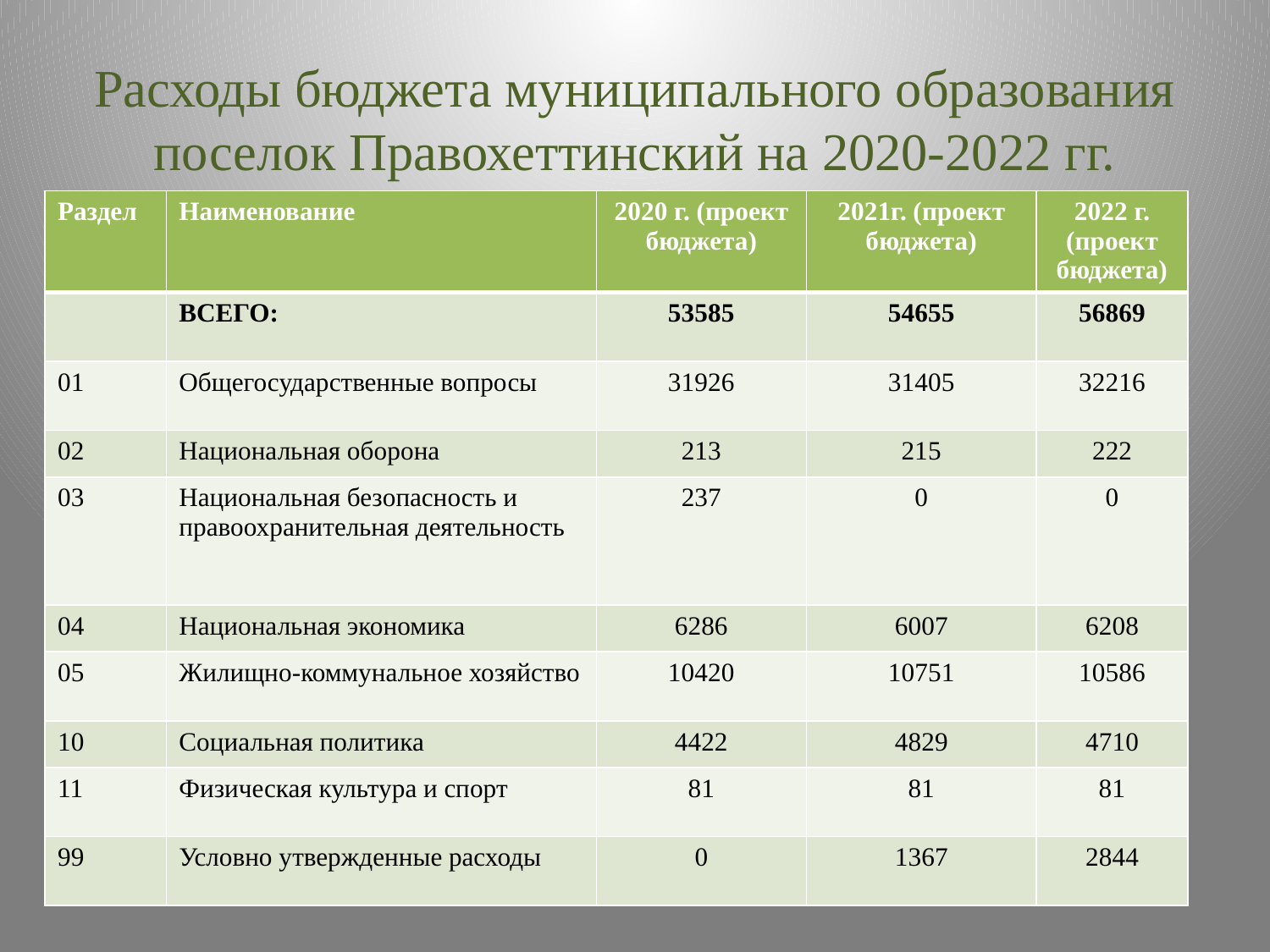

# Расходы бюджета муниципального образования поселок Правохеттинский на 2020-2022 гг.
| Раздел | Наименование | 2020 г. (проект бюджета) | 2021г. (проект бюджета) | 2022 г. (проект бюджета) |
| --- | --- | --- | --- | --- |
|  | ВСЕГО: | 53585 | 54655 | 56869 |
| 01 | Общегосударственные вопросы | 31926 | 31405 | 32216 |
| 02 | Национальная оборона | 213 | 215 | 222 |
| 03 | Национальная безопасность и правоохранительная деятельность | 237 | 0 | 0 |
| 04 | Национальная экономика | 6286 | 6007 | 6208 |
| 05 | Жилищно-коммунальное хозяйство | 10420 | 10751 | 10586 |
| 10 | Социальная политика | 4422 | 4829 | 4710 |
| 11 | Физическая культура и спорт | 81 | 81 | 81 |
| 99 | Условно утвержденные расходы | 0 | 1367 | 2844 |